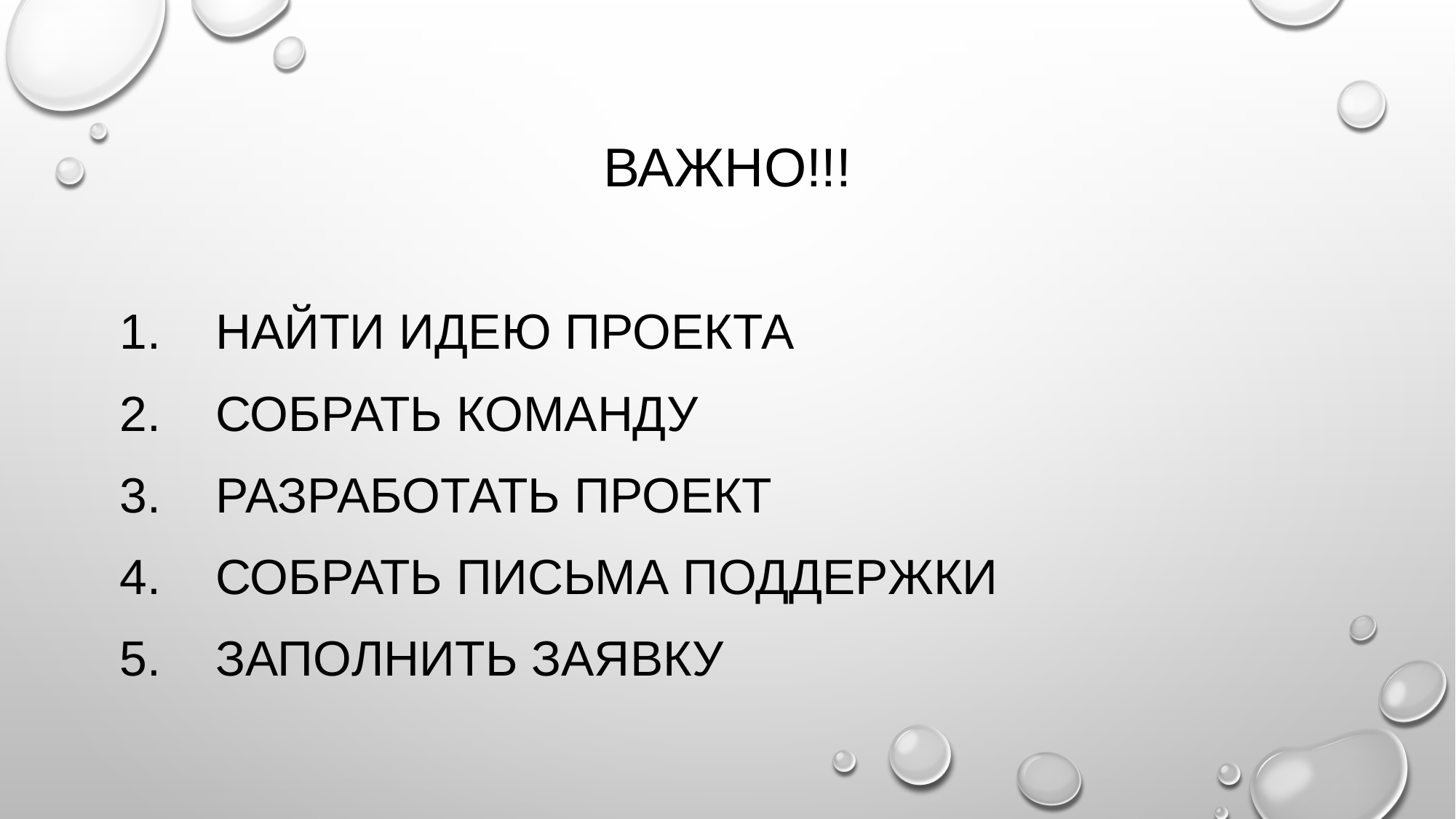

# ВАЖНО!!!
Найти Идею ПРОЕКТА
Собрать команду
Разработать проект
Собрать письма поддержки
Заполнить заявку